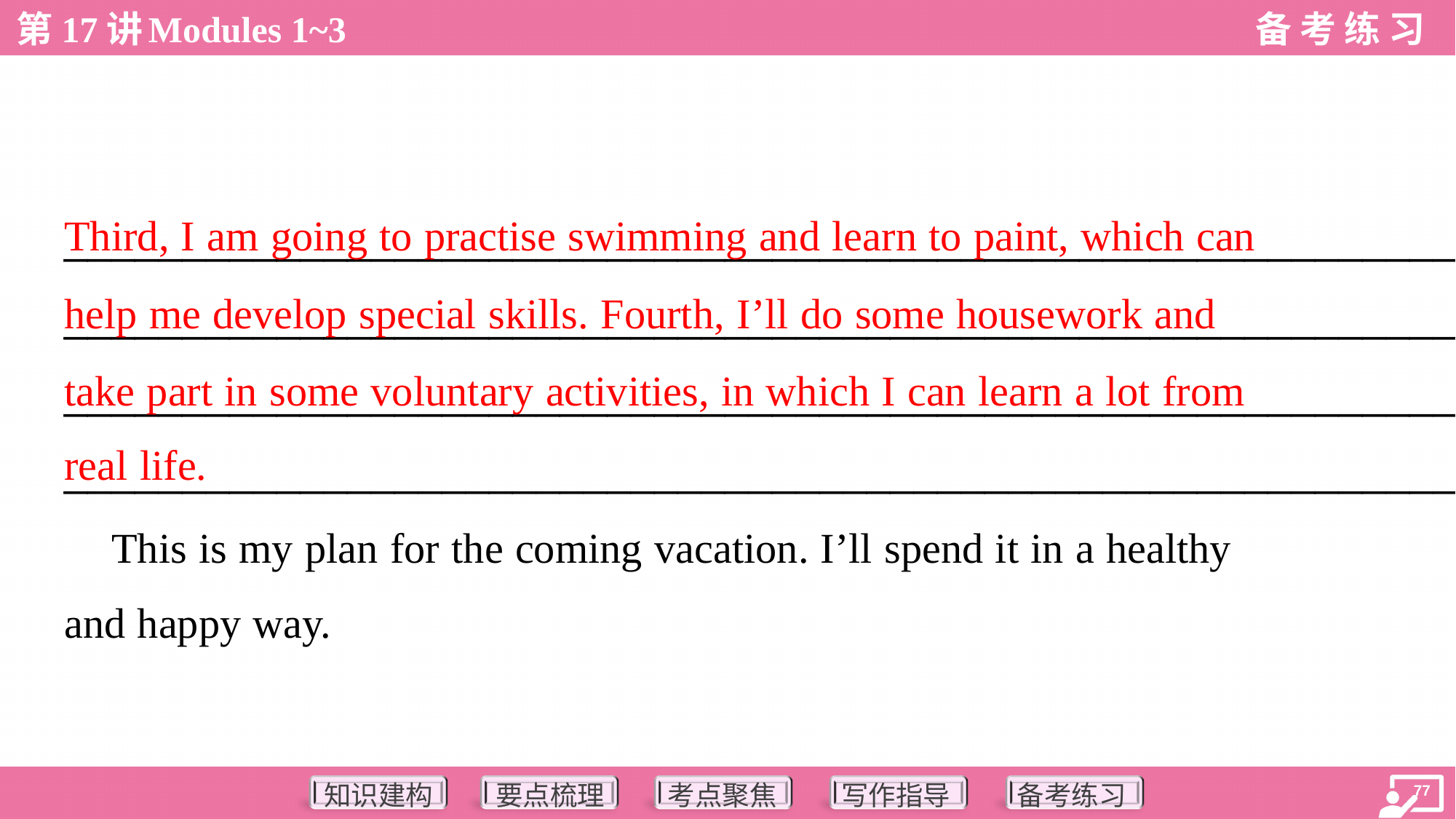

Third, I am going to practise swimming and learn to paint, which can
help me develop special skills. Fourth, I’ll do some housework and
take part in some voluntary activities, in which I can learn a lot from
real life.
______________________________________________________________
______________________________________________________________
______________________________________________________________
______________________________________________________________
    This is my plan for the coming vacation. I’ll spend it in a healthy
and happy way.